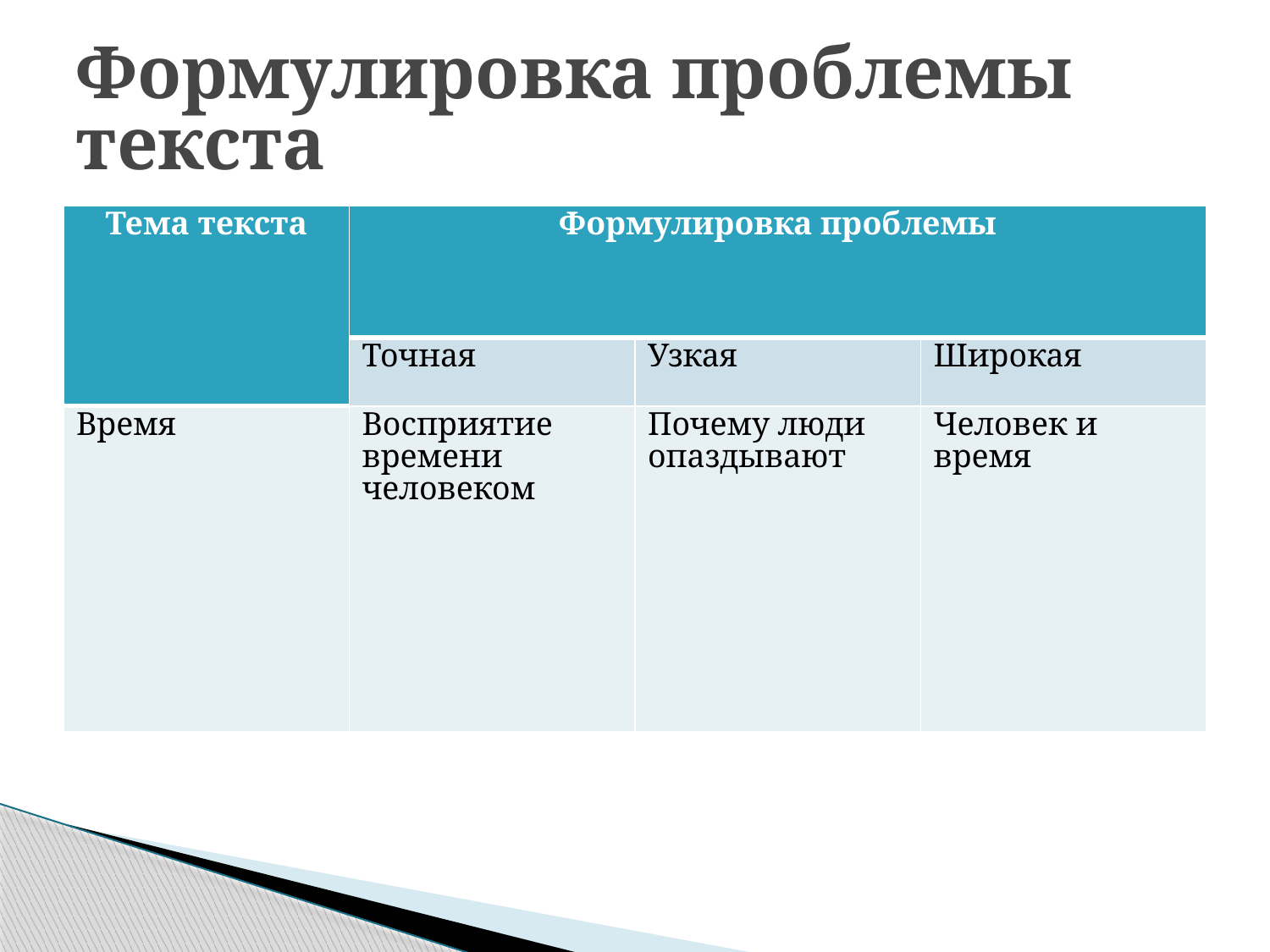

# Формулировка проблемы текста
| Тема текста | Формулировка проблемы |  |  |
| --- | --- | --- | --- |
|  | Точная | Узкая | Широкая |
| Время | Восприятие времени человеком | Почему люди опаздывают | Человек и время |